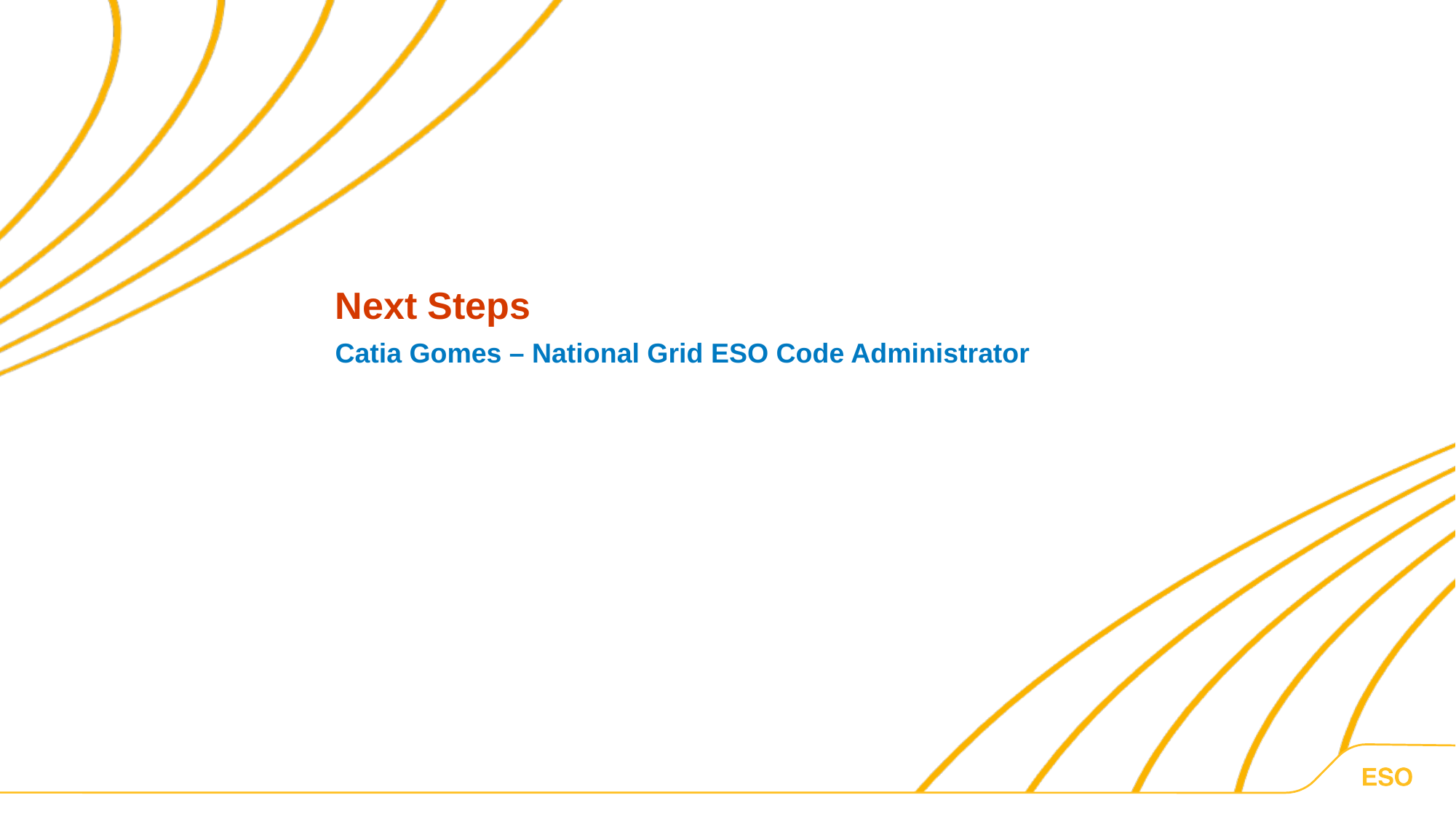

Next Steps
Catia Gomes – National Grid ESO Code Administrator